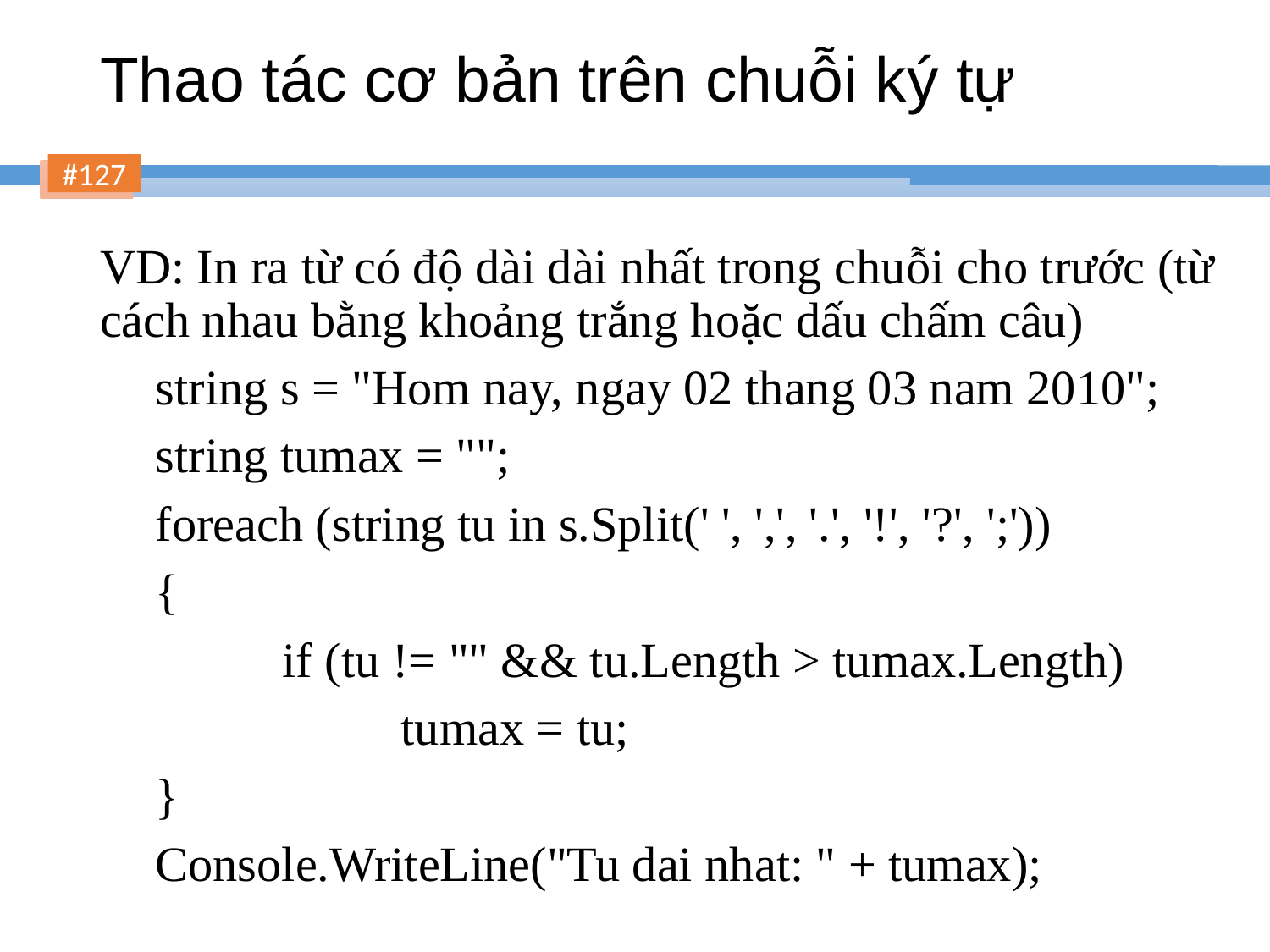

# Thao tác cơ bản trên chuỗi ký tự
VD: In ra từ có độ dài dài nhất trong chuỗi cho trước (từ cách nhau bằng khoảng trắng hoặc dấu chấm câu)
string s = "Hom nay, ngay 02 thang 03 nam 2010";
string tumax = "";
foreach (string tu in s.Split(' ', ',', '.', '!', '?', ';'))
{
	if (tu != "" && tu.Length > tumax.Length)
                    tumax = tu;
}
Console.WriteLine("Tu dai nhat: " + tumax);

127